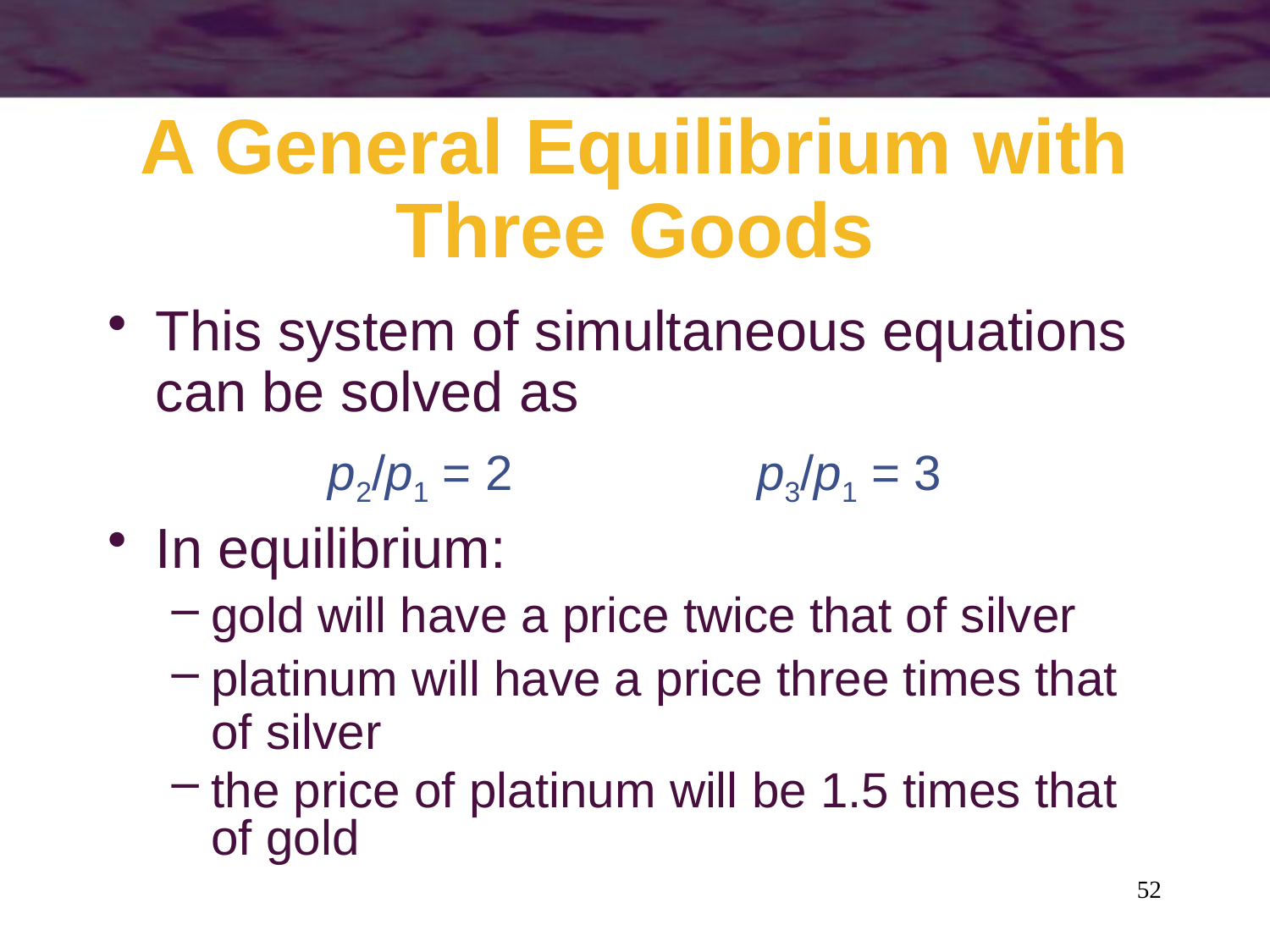

# A General Equilibrium with Three Goods
This system of simultaneous equations can be solved as
p2/p1 = 2		p3/p1 = 3
In equilibrium:
gold will have a price twice that of silver
platinum will have a price three times that of silver
the price of platinum will be 1.5 times that of gold
52